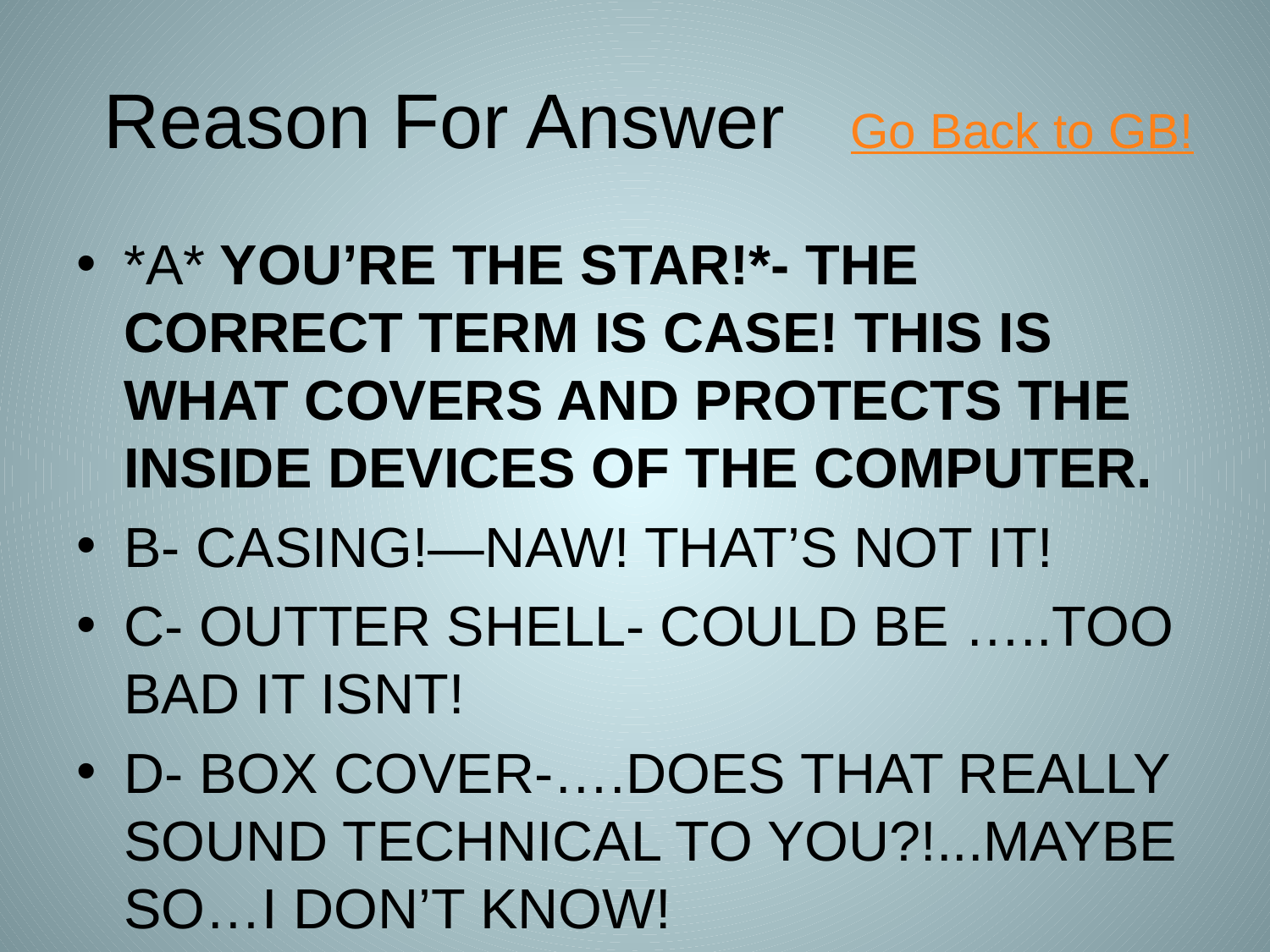

# Reason For Answer   Go Back to GB!
*A* YOU’RE THE STAR!*- THE CORRECT TERM IS CASE! THIS IS WHAT COVERS AND PROTECTS THE INSIDE DEVICES OF THE COMPUTER.
B- CASING!—NAW! THAT’S NOT IT!
C- OUTTER SHELL- COULD BE …..TOO BAD IT ISNT!
D- BOX COVER-….DOES THAT REALLY SOUND TECHNICAL TO YOU?!...MAYBE SO…I DON’T KNOW!